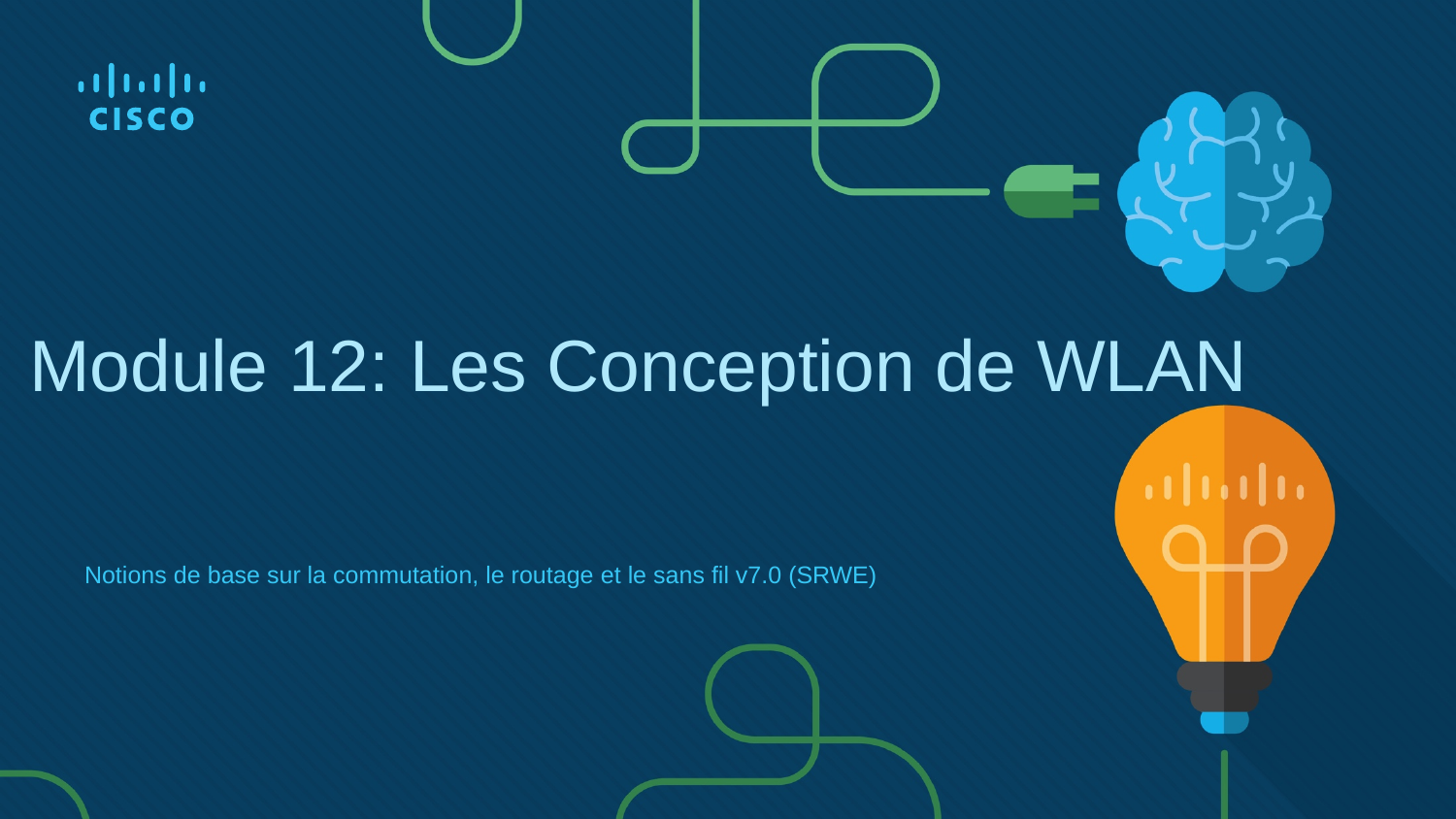

# Module 12: Les Conception de WLAN
Notions de base sur la commutation, le routage et le sans fil v7.0 (SRWE)